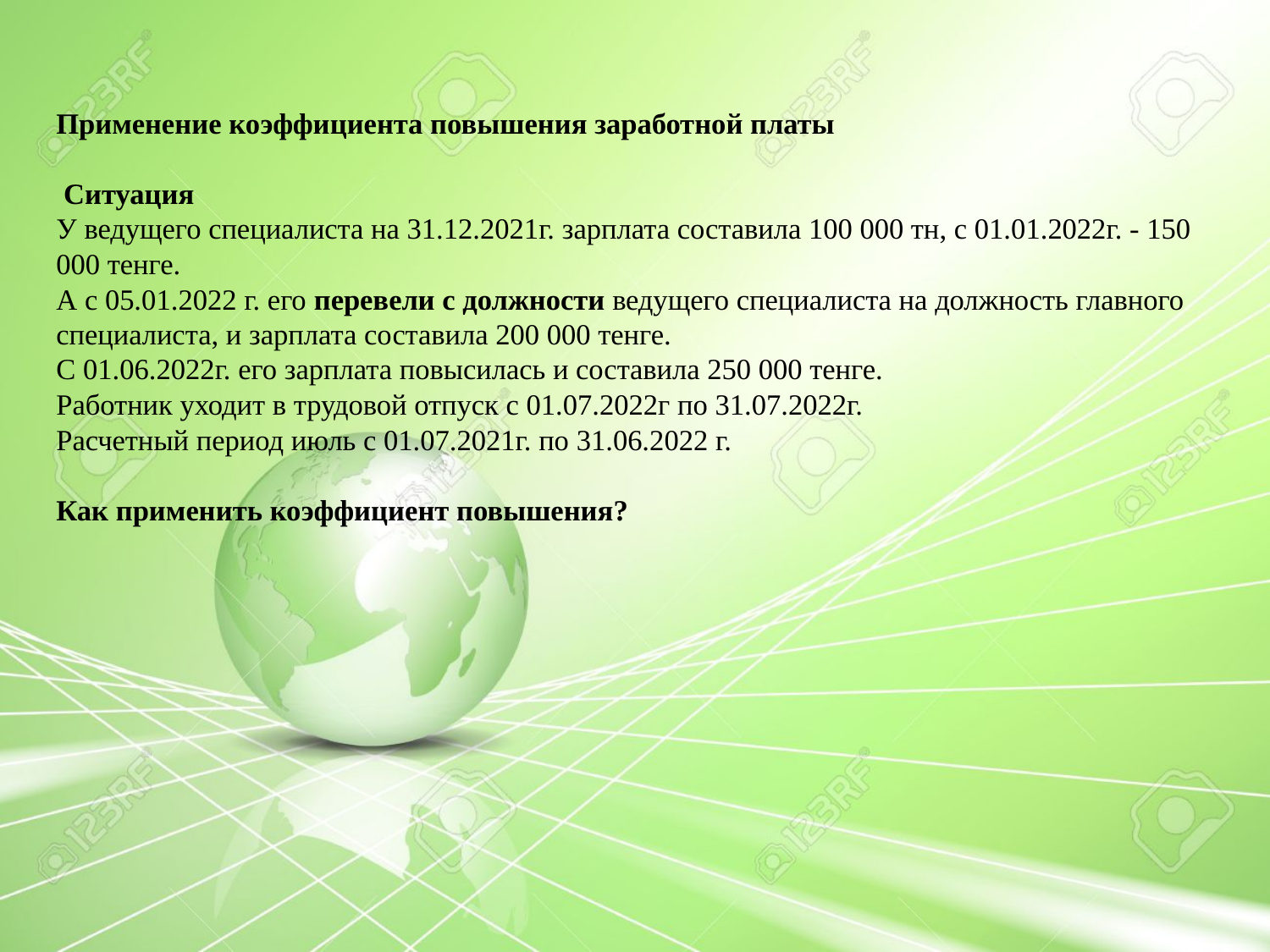

Применение коэффициента повышения заработной платы

 Ситуация
У ведущего специалиста на 31.12.2021г. зарплата составила 100 000 тн, с 01.01.2022г. - 150 000 тенге.
А с 05.01.2022 г. его перевели с должности ведущего специалиста на должность главного специалиста, и зарплата составила 200 000 тенге.
С 01.06.2022г. его зарплата повысилась и составила 250 000 тенге.
Работник уходит в трудовой отпуск с 01.07.2022г по 31.07.2022г.
Расчетный период июль с 01.07.2021г. по 31.06.2022 г.

Как применить коэффициент повышения?